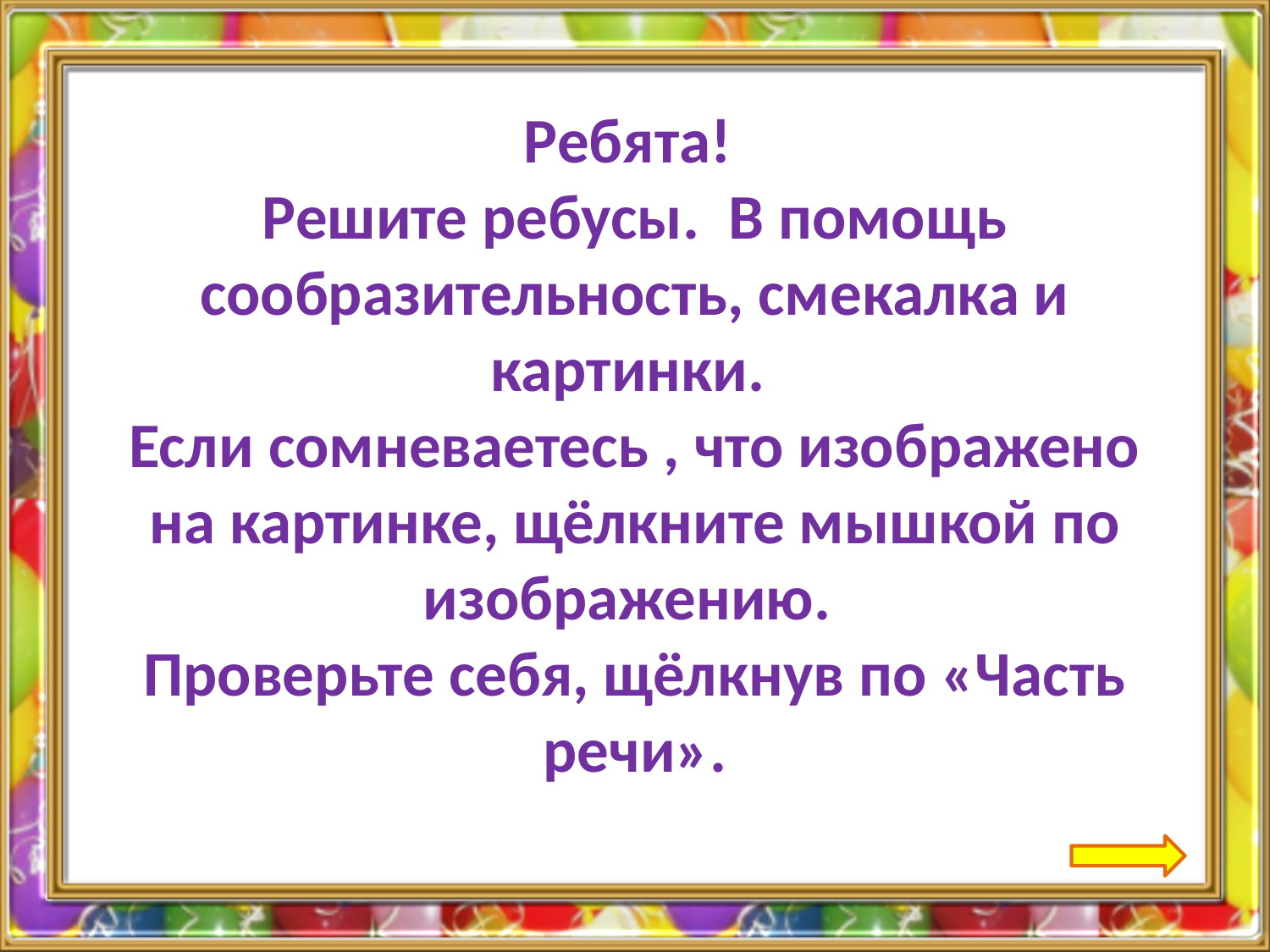

Ребята!
Решите ребусы.  В помощь сообразительность, смекалка и картинки.
Если сомневаетесь , что изображено на картинке, щёлкните мышкой по изображению.
Проверьте себя, щёлкнув по «Часть речи».